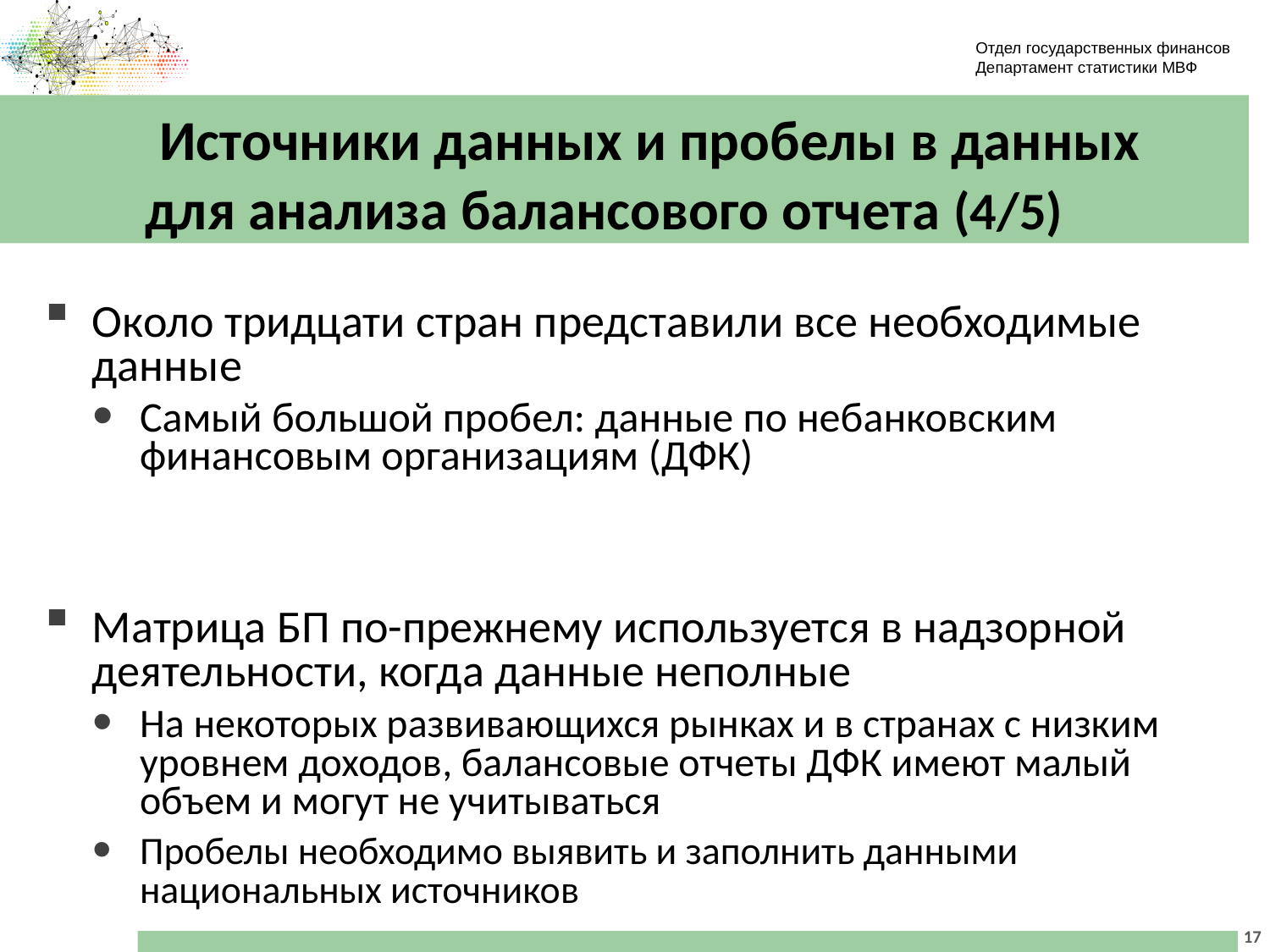

Отдел государственных финансов
Департамент статистики МВФ
# Источники данных и пробелы в данных для анализа балансового отчета (4/5)
Около тридцати стран представили все необходимые данные
Самый большой пробел: данные по небанковским финансовым организациям (ДФК)

Матрица БП по-прежнему используется в надзорной деятельности, когда данные неполные
На некоторых развивающихся рынках и в странах с низким уровнем доходов, балансовые отчеты ДФК имеют малый объем и могут не учитываться
Пробелы необходимо выявить и заполнить данными национальных источников

17